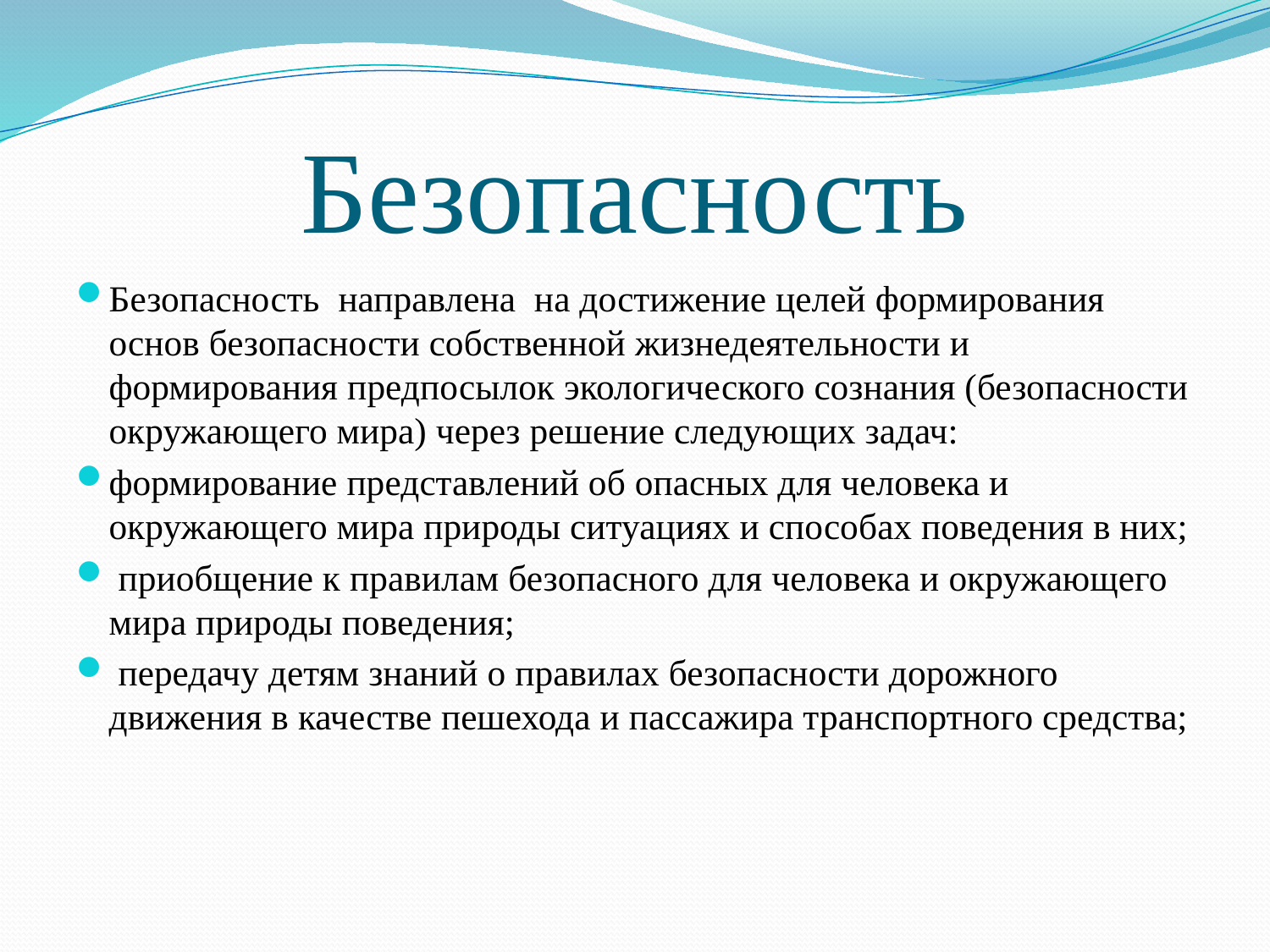

# Безопасность
Безопасность  направлена  на достижение целей формирования основ безопасности собственной жизнедеятельности и формирования предпосылок экологического сознания (безопасности окружающего мира) через решение следующих задач:
формирование представлений об опасных для человека и окружающего мира природы ситуациях и способах поведения в них;
 приобщение к правилам безопасного для человека и окружающего мира природы поведения;
 передачу детям знаний о правилах безопасности дорожного движения в качестве пешехода и пассажира транспортного средства;